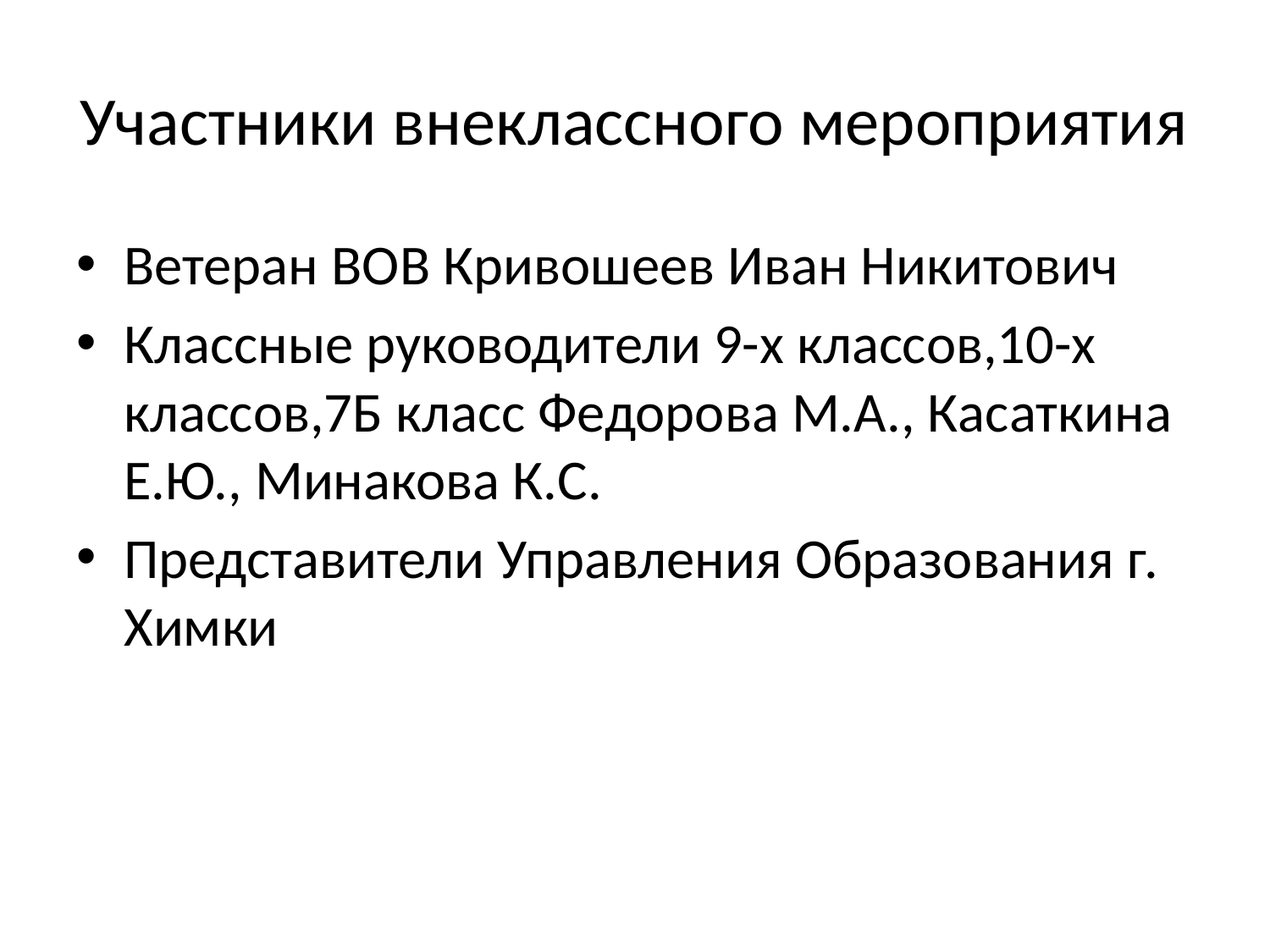

# Участники внеклассного мероприятия
Ветеран ВОВ Кривошеев Иван Никитович
Классные руководители 9-х классов,10-х классов,7Б класс Федорова М.А., Касаткина Е.Ю., Минакова К.С.
Представители Управления Образования г. Химки